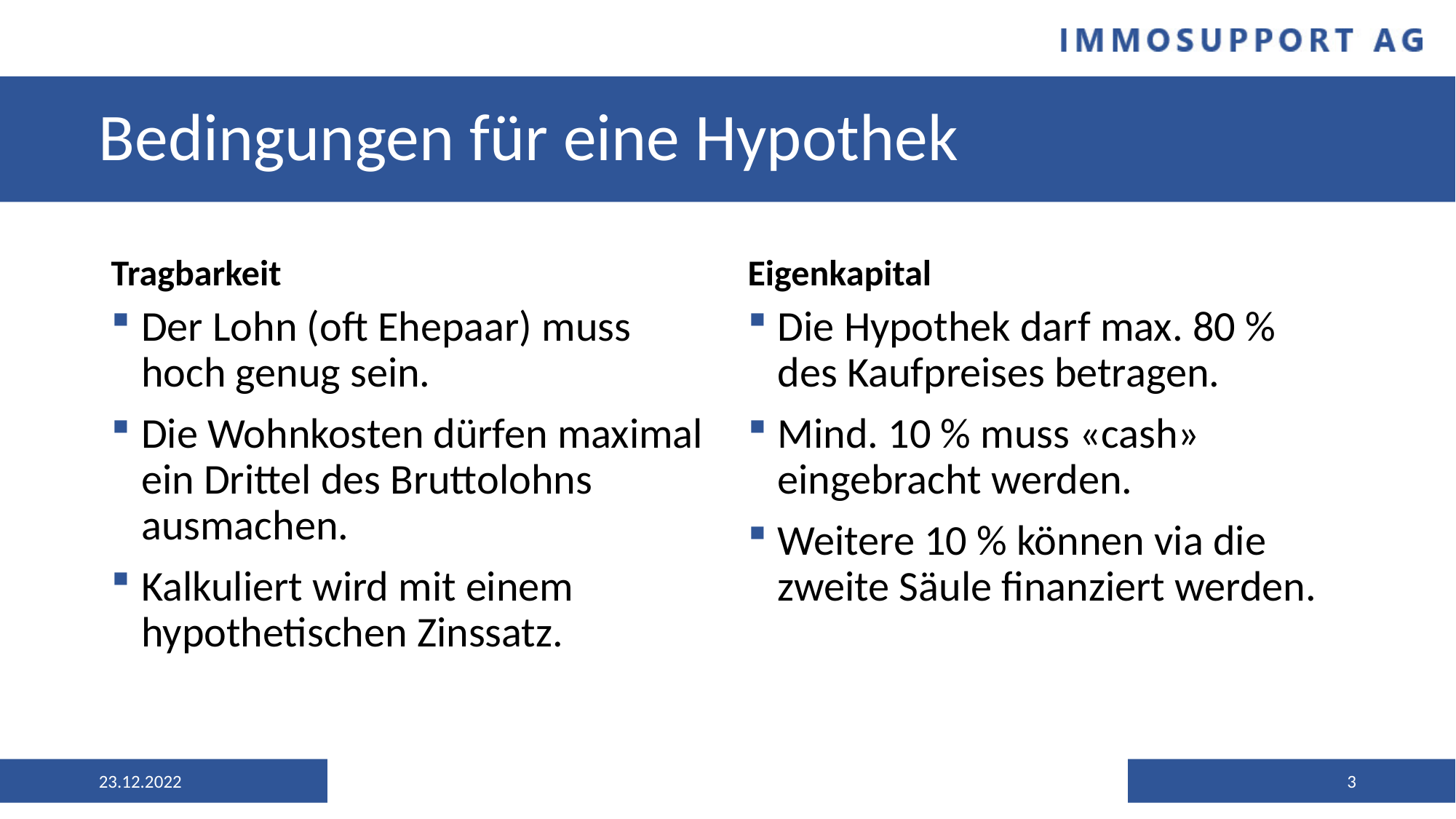

# Bedingungen für eine Hypothek
Tragbarkeit
Eigenkapital
Der Lohn (oft Ehepaar) muss hoch genug sein.
Die Wohnkosten dürfen maximal ein Drittel des Bruttolohns ausmachen.
Kalkuliert wird mit einem hypothetischen Zinssatz.
Die Hypothek darf max. 80 % des Kaufpreises betragen.
Mind. 10 % muss «cash» eingebracht werden.
Weitere 10 % können via die zweite Säule finanziert werden.
23.12.2022
3